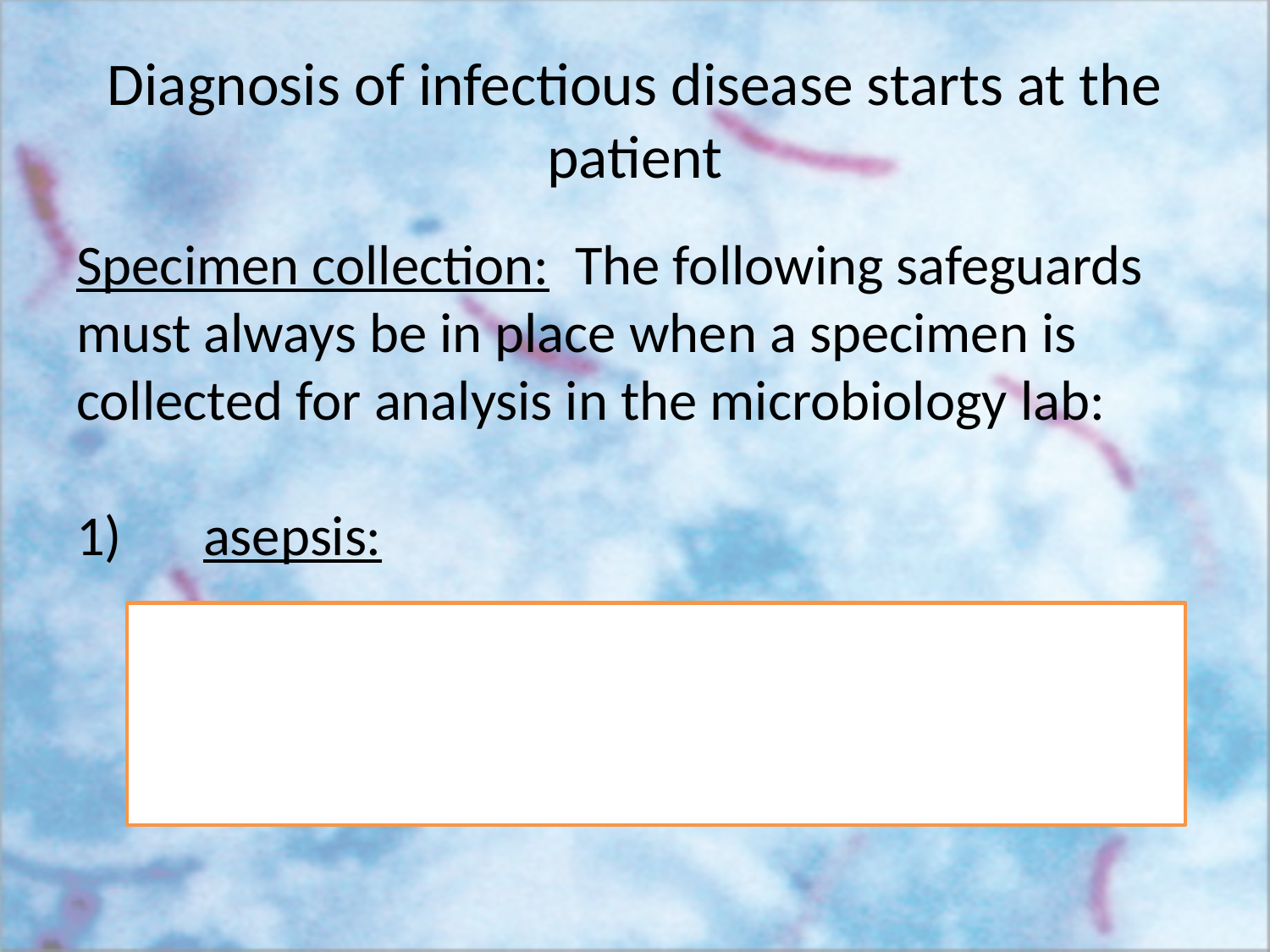

# Diagnosis of infectious disease starts at the patient
Specimen collection:  The following safeguards must always be in place when a specimen is collected for analysis in the microbiology lab:
1)	asepsis: